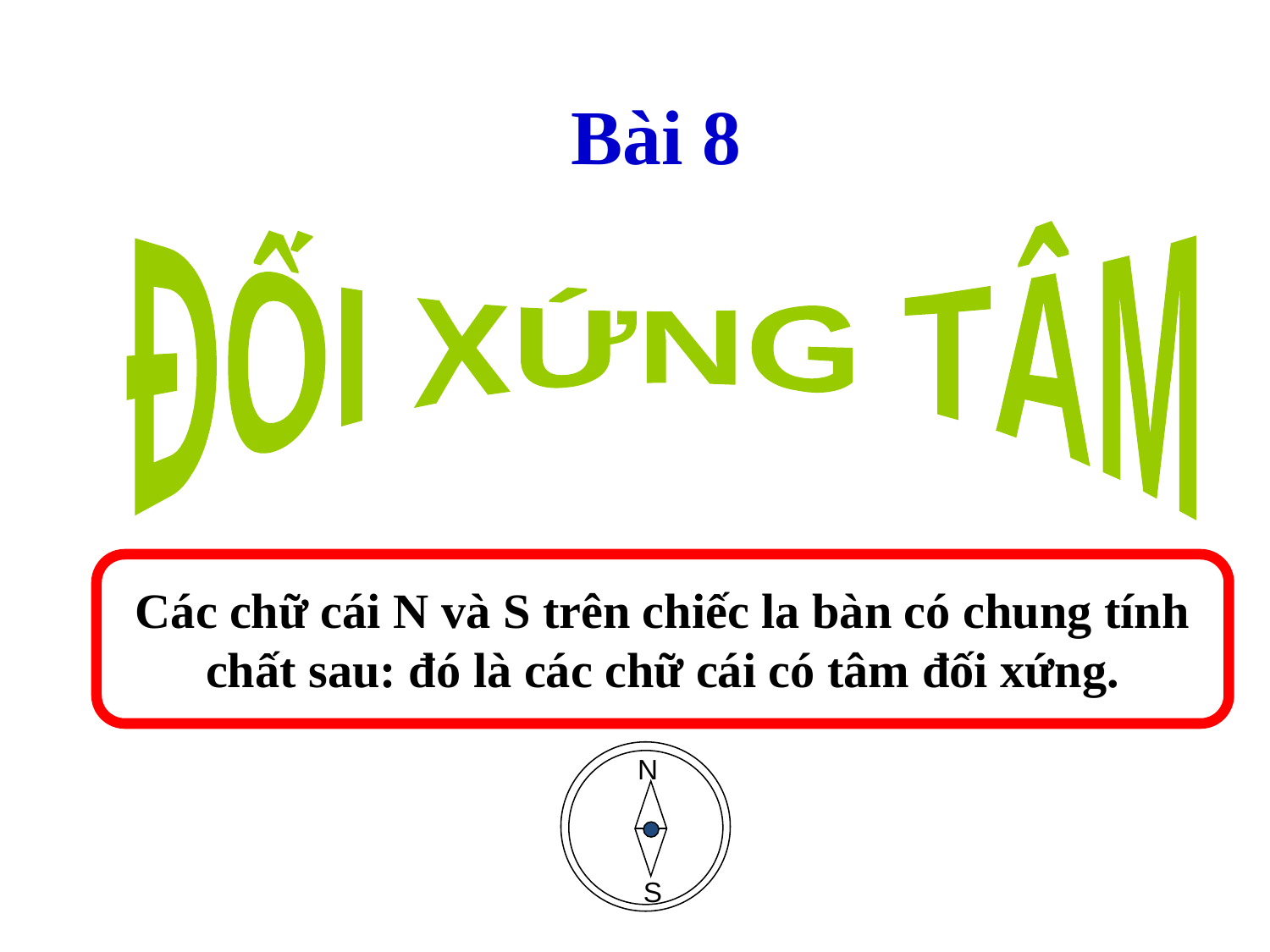

Bài 8
ĐỐI XỨNG TÂM

Các chữ cái N và S trên chiếc la bàn có chung tính chất sau: đó là các chữ cái có tâm đối xứng.

N

S